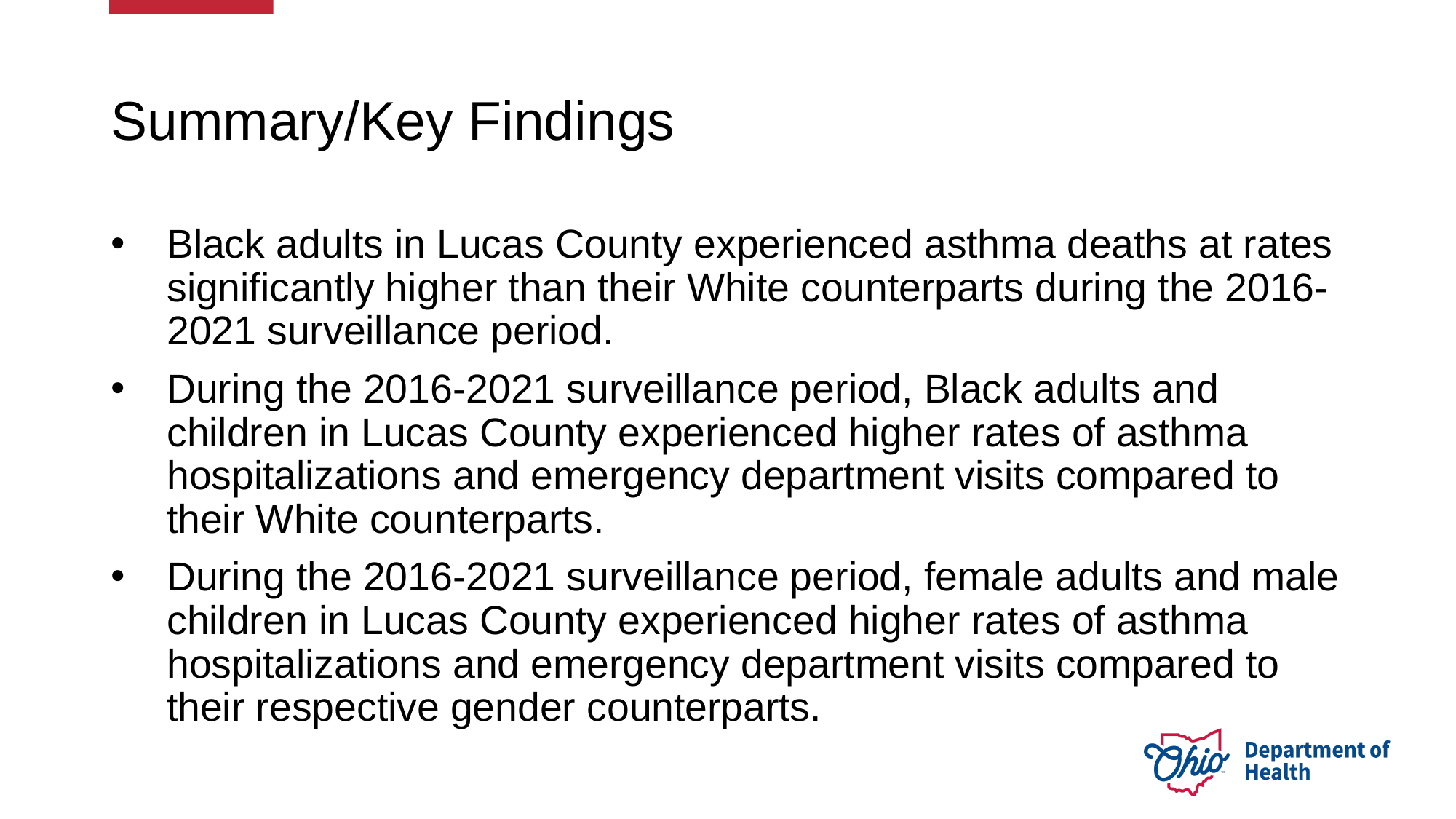

# Summary/Key Findings
Black adults in Lucas County experienced asthma deaths at rates significantly higher than their White counterparts during the 2016-2021 surveillance period.
During the 2016-2021 surveillance period, Black adults and children in Lucas County experienced higher rates of asthma hospitalizations and emergency department visits compared to their White counterparts.
During the 2016-2021 surveillance period, female adults and male children in Lucas County experienced higher rates of asthma hospitalizations and emergency department visits compared to their respective gender counterparts.